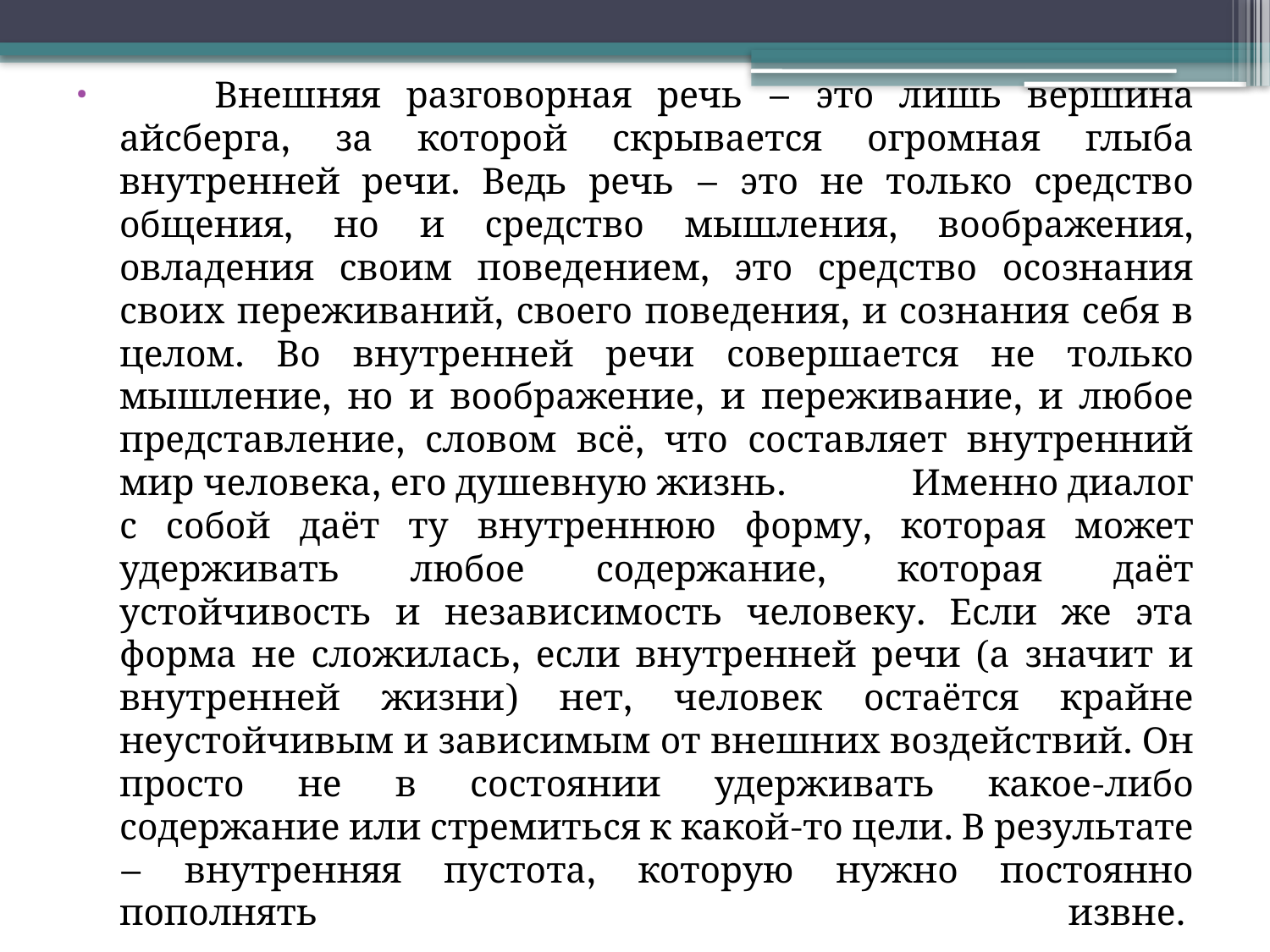

Внешняя разговорная речь – это лишь вершина айсберга, за которой скрывается огромная глыба внутренней речи. Ведь речь – это не только средство общения, но и средство мышления, воображения, овладения своим поведением, это средство осознания своих переживаний, своего поведения, и сознания себя в целом. Во внутренней речи совершается не только мышление, но и воображение, и переживание, и любое представление, словом всё, что составляет внутренний мир человека, его душевную жизнь.              Именно диалог с собой даёт ту внутреннюю форму, которая может удерживать любое содержание, которая даёт устойчивость и независимость человеку. Если же эта форма не сложилась, если внутренней речи (а значит и внутренней жизни) нет, человек остаётся крайне неустойчивым и зависимым от внешних воздействий. Он просто не в состоянии удерживать какое-либо содержание или стремиться к какой-то цели. В результате – внутренняя пустота, которую нужно постоянно пополнять извне.